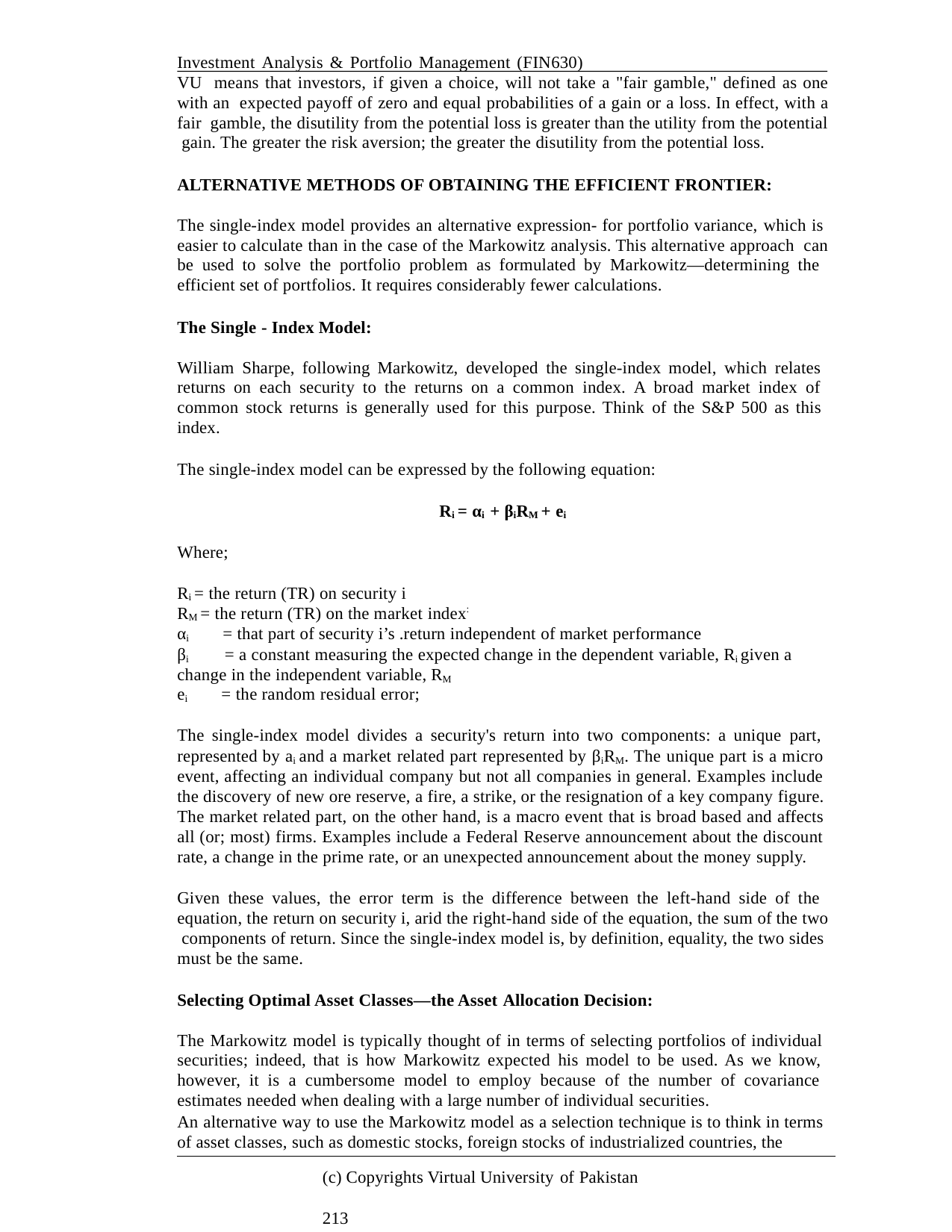

Investment Analysis & Portfolio Management (FIN630)	VU  means that investors, if given a choice, will not take a "fair gamble," defined as one with an  expected payoff of zero and equal probabilities of a gain or a loss. In effect, with a fair  gamble, the disutility from the potential loss is greater than the utility from the potential  gain. The greater the risk aversion; the greater the disutility from the potential loss.

ALTERNATIVE METHODS OF OBTAINING THE EFFICIENT FRONTIER:

The single-index model provides an alternative expression- for portfolio variance, which is  easier to calculate than in the case of the Markowitz analysis. This alternative approach  can be used to solve the portfolio problem as formulated by Markowitz—determining the  efficient set of portfolios. It requires considerably fewer calculations.

The Single - Index Model:

William Sharpe, following Markowitz, developed the single-index model, which relates  returns on each security to the returns on a common index. A broad market index of  common stock returns is generally used for this purpose. Think of the S&P 500 as this  index.

The single-index model can be expressed by the following equation:

Ri = αi  + βiRM + еi

Where;

Ri = the return (TR) on security i
RM = the return (TR) on the market index:
αi	= that part of security i’s .return independent of market performance
βi	= a constant measuring the expected change in the dependent variable, Ri given a  change in the independent variable, RM
еi	= the random residual error;

The single-index model divides a security's return into two components: a unique part,  represented by ai and a market related part represented by βiRM. The unique part is a micro  event, affecting an individual company but not all companies in general. Examples include  the discovery of new ore reserve, a fire, a strike, or the resignation of a key company figure.  The market related part, on the other hand, is a macro event that is broad based and affects  all (or; most) firms. Examples include a Federal Reserve announcement about the discount  rate, a change in the prime rate, or an unexpected announcement about the money supply.

Given these values, the error term is the difference between the left-hand side of the  equation, the return on security i, arid the right-hand side of the equation, the sum of the two  components of return. Since the single-index model is, by definition, equality, the two sides  must be the same.

Selecting Optimal Asset Classes—the Asset Allocation Decision:

The Markowitz model is typically thought of in terms of selecting portfolios of individual  securities; indeed, that is how Markowitz expected his model to be used. As we know,  however, it is a cumbersome model to employ because of the number of covariance  estimates needed when dealing with a large number of individual securities.
An alternative way to use the Markowitz model as a selection technique is to think in terms  of asset classes, such as domestic stocks, foreign stocks of industrialized countries, the
(c) Copyrights Virtual University of Pakistan	213